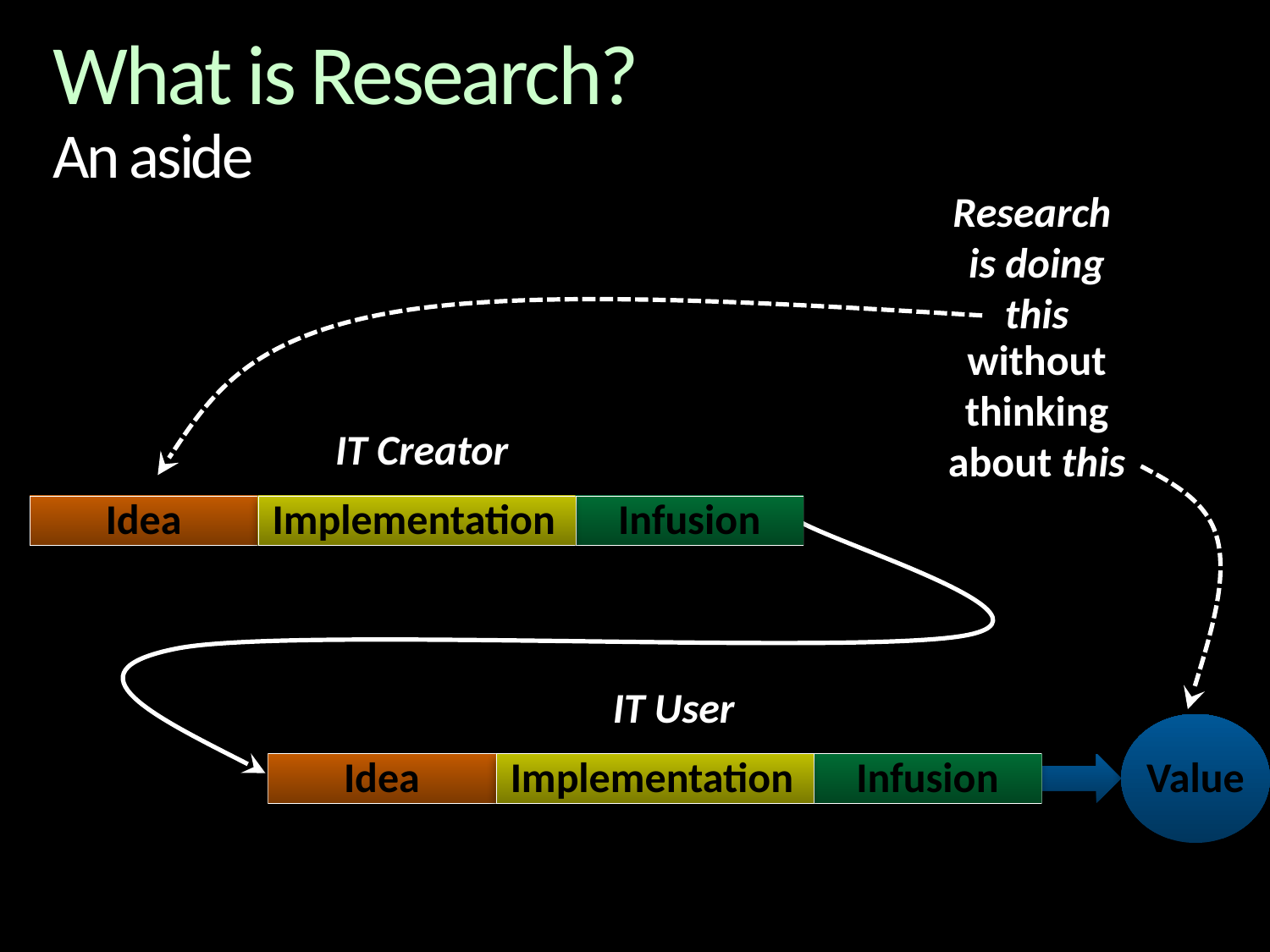

# What is Research? An aside
Research  is doing
this

without thinking about this
IT Creator

Idea
Implementation
Infusion

IT User

Idea
Implementation
Infusion
Value